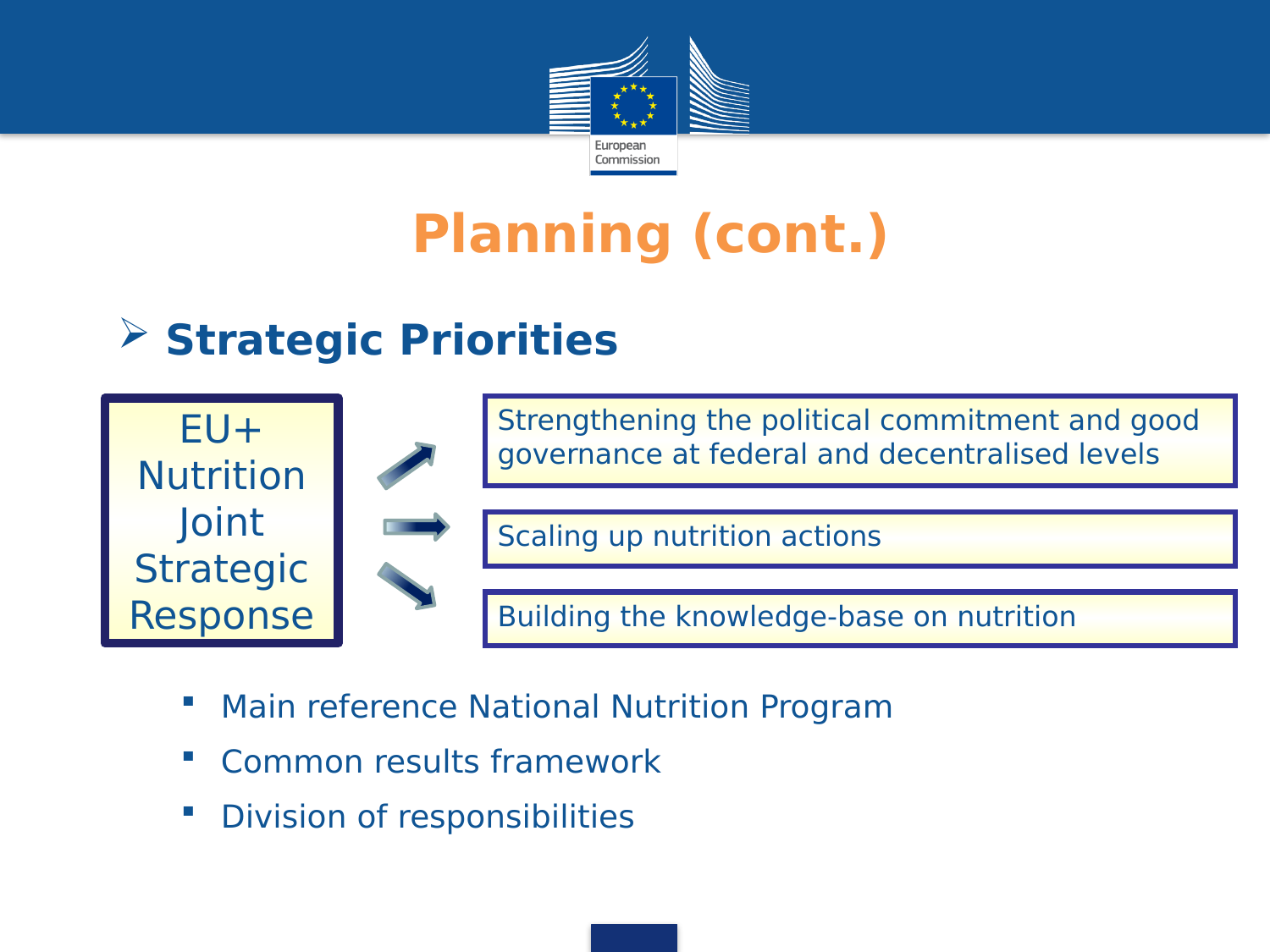

# Planning (cont.)
Strategic Priorities

Main reference National Nutrition Program
Common results framework
Division of responsibilities
Strengthening the political commitment and good governance at federal and decentralised levels
EU+ Nutrition Joint Strategic Response

Scaling up nutrition actions

Building the knowledge-base on nutrition